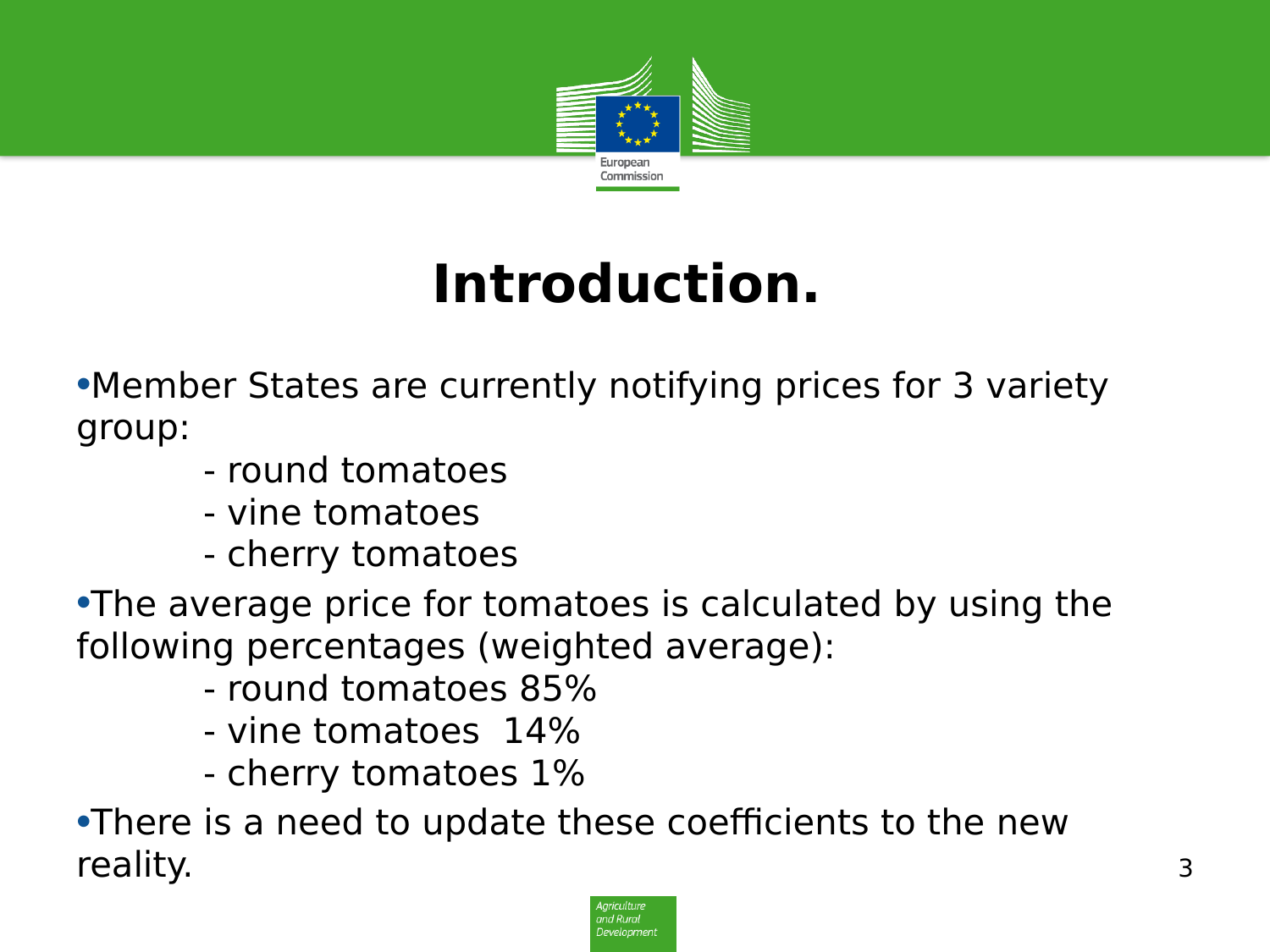

# Introduction.
Member States are currently notifying prices for 3 variety group:
	- round tomatoes
	- vine tomatoes
	- cherry tomatoes
The average price for tomatoes is calculated by using the following percentages (weighted average):
	- round tomatoes 85%
	- vine tomatoes  14%
	- cherry tomatoes 1%
There is a need to update these coefficients to the new reality.
3